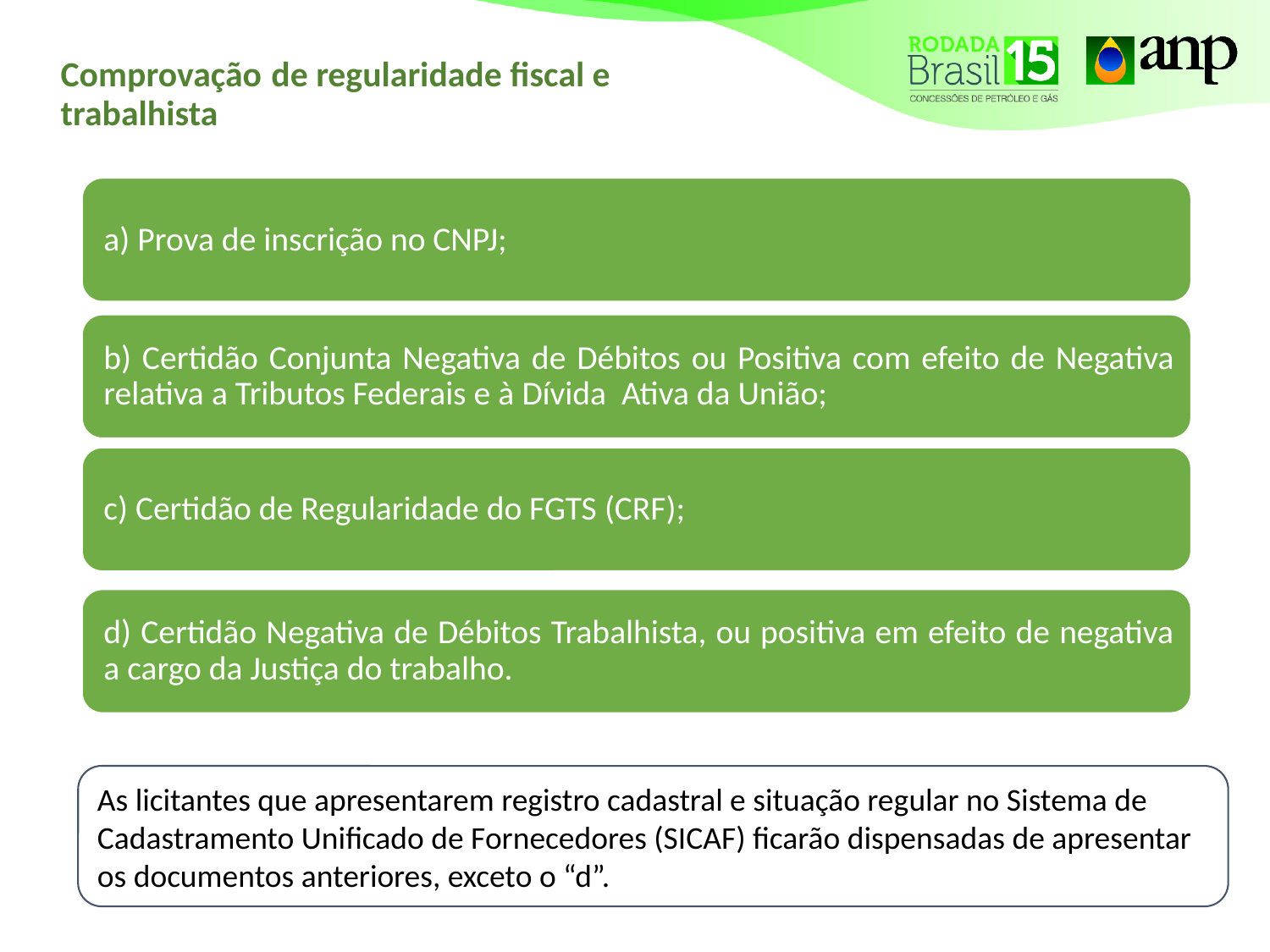

# Comprovação de regularidade fiscal e trabalhista
a) Prova de inscrição no CNPJ;
b) Certidão Conjunta Negativa de Débitos ou Positiva com efeito de Negativa relativa a Tributos Federais e à Dívida  Ativa da União;
c) Certidão de Regularidade do FGTS (CRF);
d) Certidão Negativa de Débitos Trabalhista, ou positiva em efeito de negativa a cargo da Justiça do trabalho.

As licitantes que apresentarem registro cadastral e situação regular no Sistema de Cadastramento Unificado de Fornecedores (SICAF) ficarão dispensadas de apresentar os documentos anteriores, exceto o “d”.